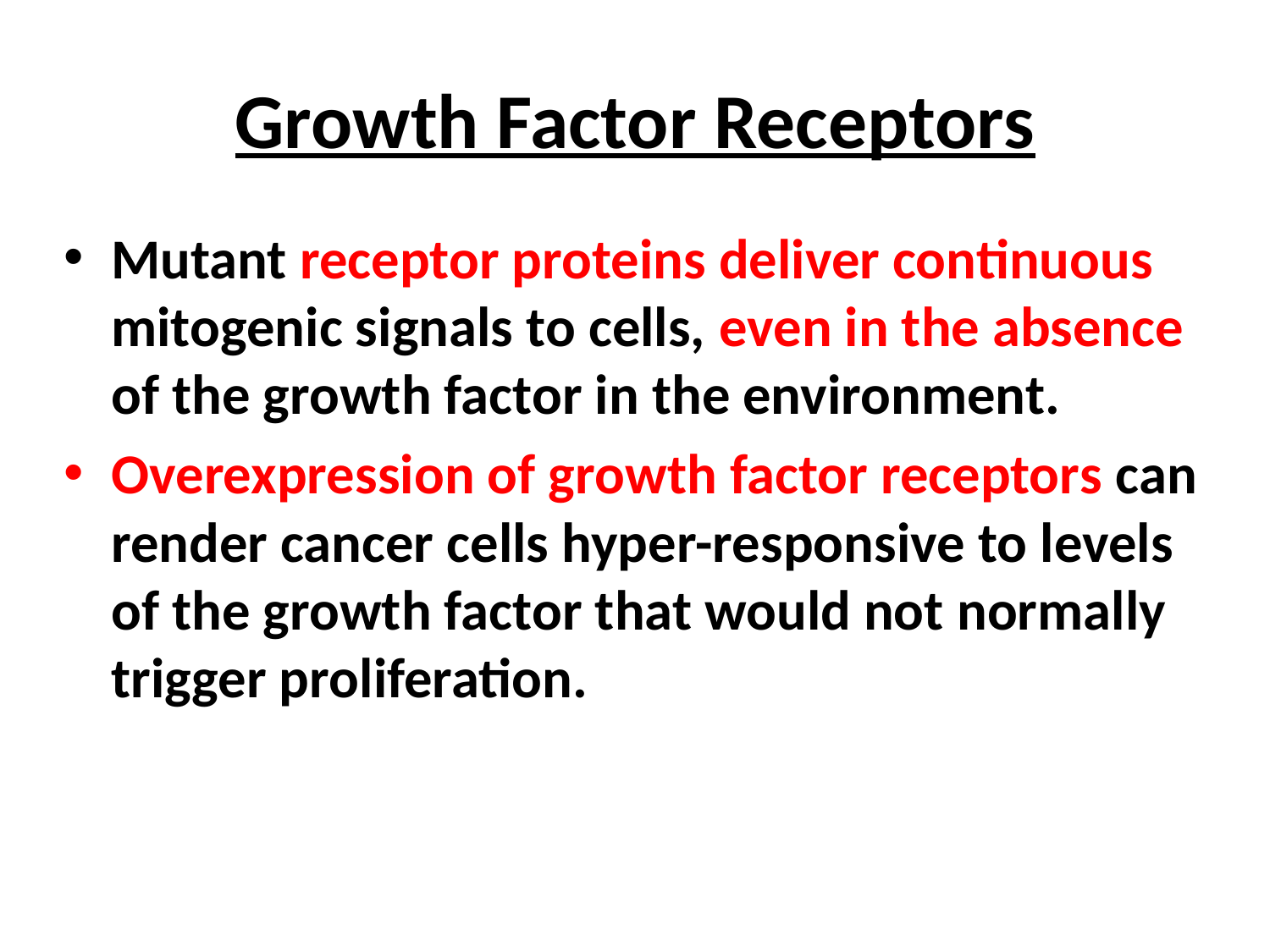

Growth Factor Receptors
Mutant receptor proteins deliver continuous mitogenic signals to cells, even in the absence of the growth factor in the environment.
Overexpression of growth factor receptors can render cancer cells hyper-responsive to levels of the growth factor that would not normally trigger proliferation.